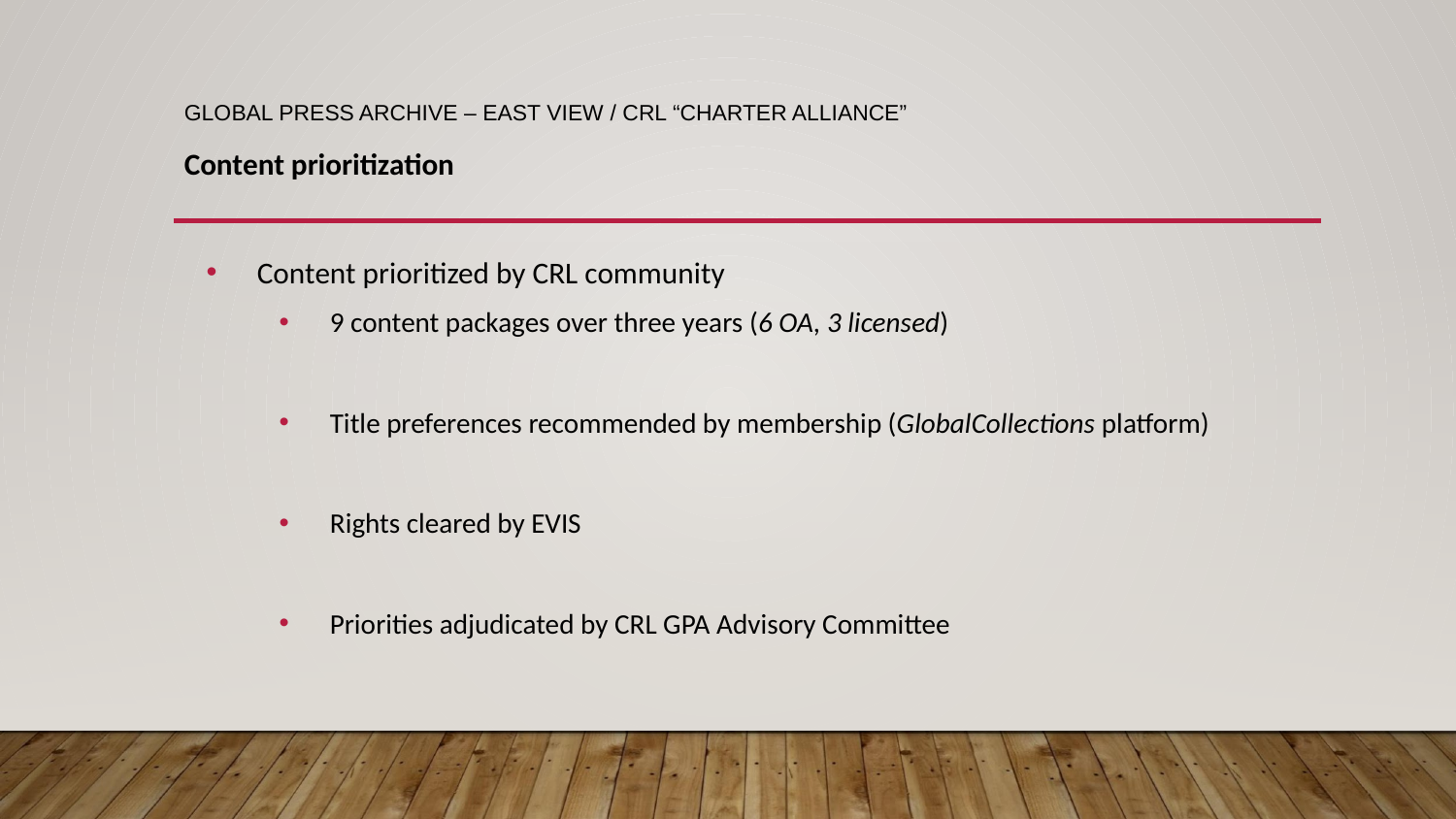

# GLOBAL PRESS ARCHIVE – EAST VIEW / CRL “CHARTER ALLIANCE” Content prioritization
Content prioritized by CRL community
9 content packages over three years (6 OA, 3 licensed)

Title preferences recommended by membership (GlobalCollections platform)

Rights cleared by EVIS

Priorities adjudicated by CRL GPA Advisory Committee